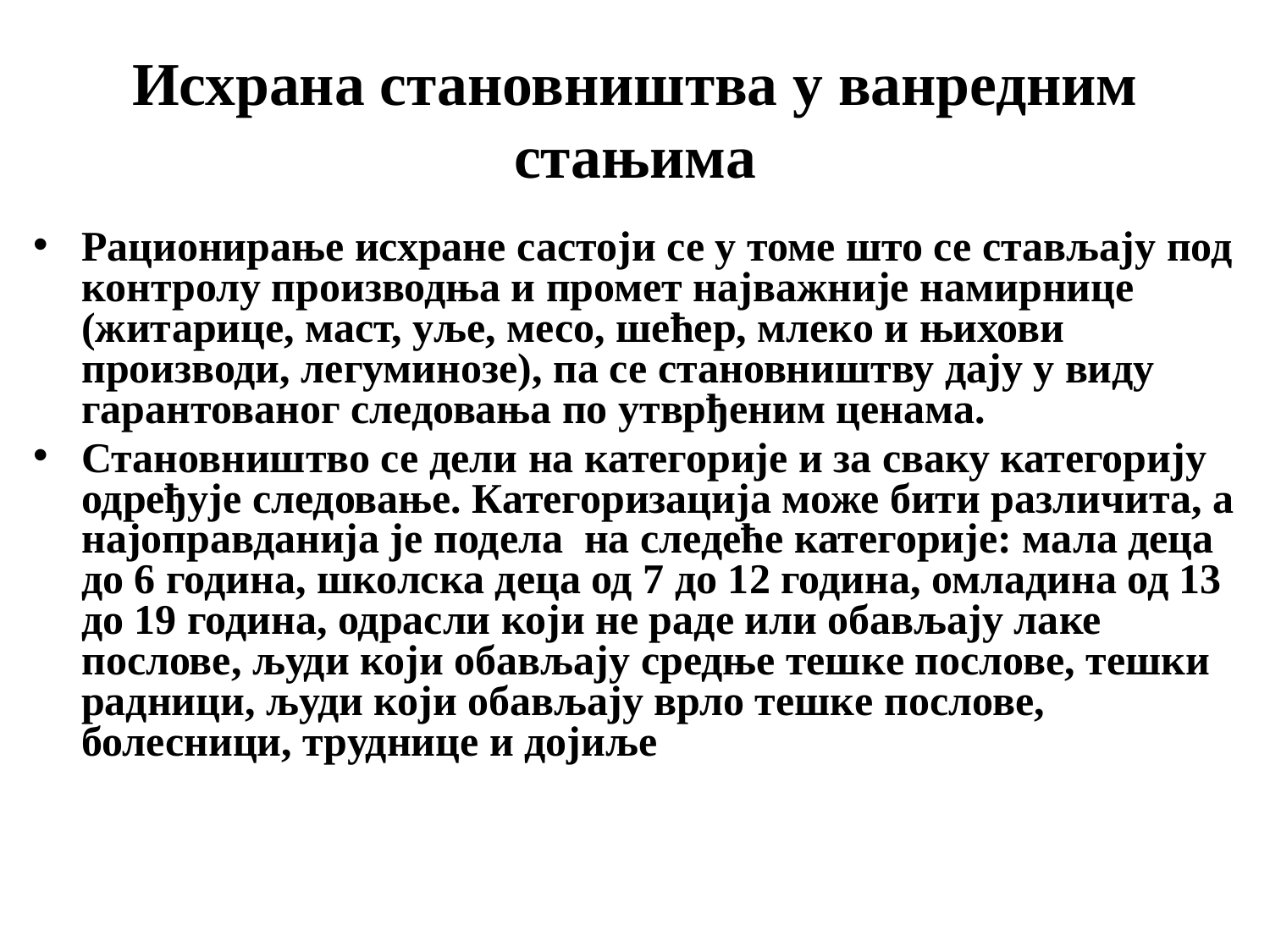

# Исхрана становништва у ванредним стањима
Рационирање исхране састоји се у томе што се стављају под контролу производња и промет најважније намирнице (житарице, маст, уље, месо, шећер, млеко и њихови производи, легуминозе), па се становништву дају у виду гарантованог следовања по утврђеним ценама.
Становништво се дели на категорије и за сваку категорију одређује следовање. Категоризација може бити различита, а најоправданија је подела  на следеће категорије: мала деца до 6 година, школска деца од 7 до 12 година, омладина од 13 до 19 година, одрасли који не раде или обављају лаке послове, људи који обављају средње тешке послове, тешки радници, људи који обављају врло тешке послове, болесници, труднице и дојиље